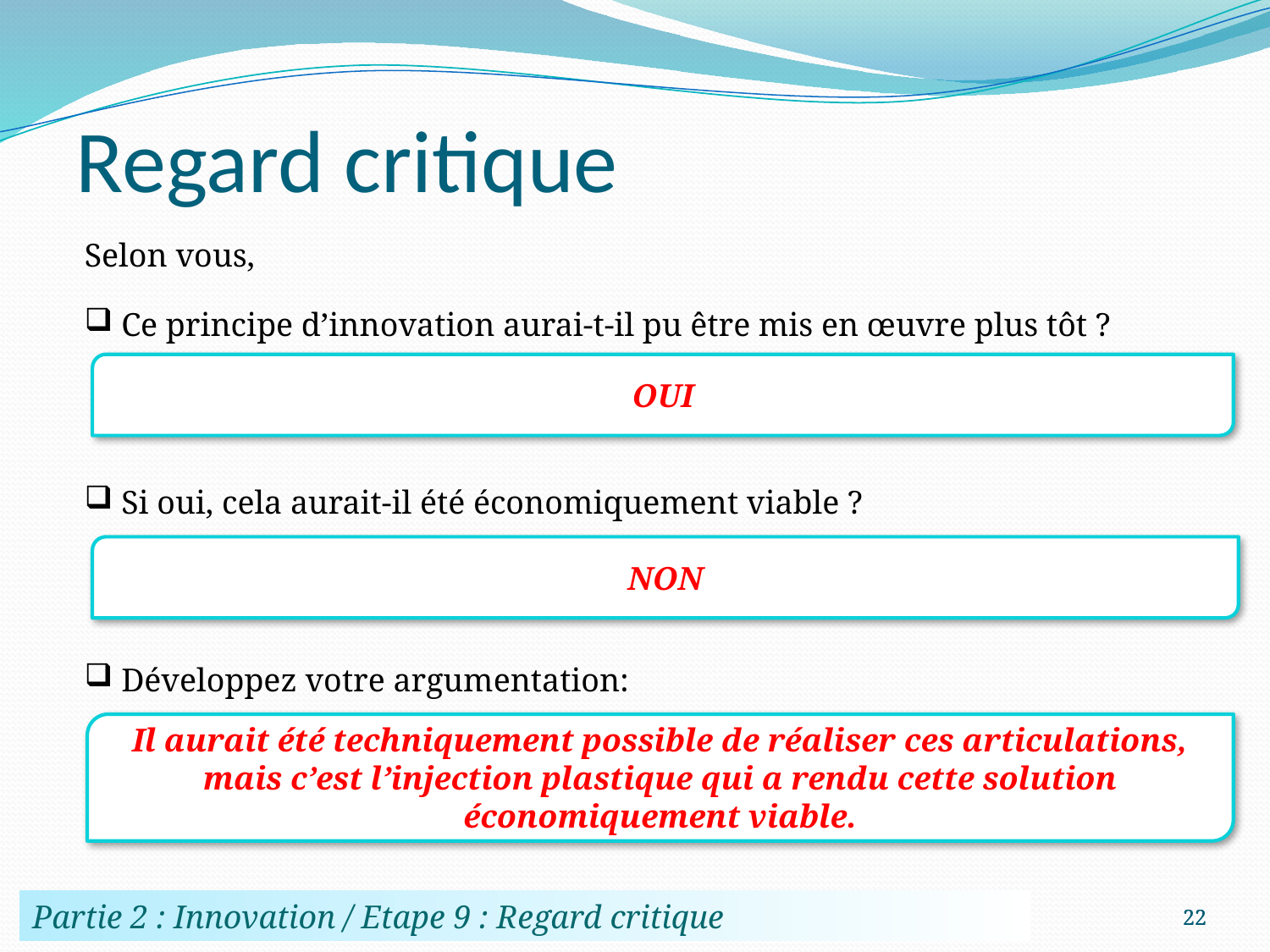

Regard critique
Selon vous,
 Ce principe d’innovation aurai-t-il pu être mis en œuvre plus tôt ?

 Si oui, cela aurait-il été économiquement viable ?

 Développez votre argumentation:
OUI
NON
Il aurait été techniquement possible de réaliser ces articulations, mais c’est l’injection plastique qui a rendu cette solution économiquement viable.
22
22
Partie 2 : Innovation / Etape 9 : Regard critique